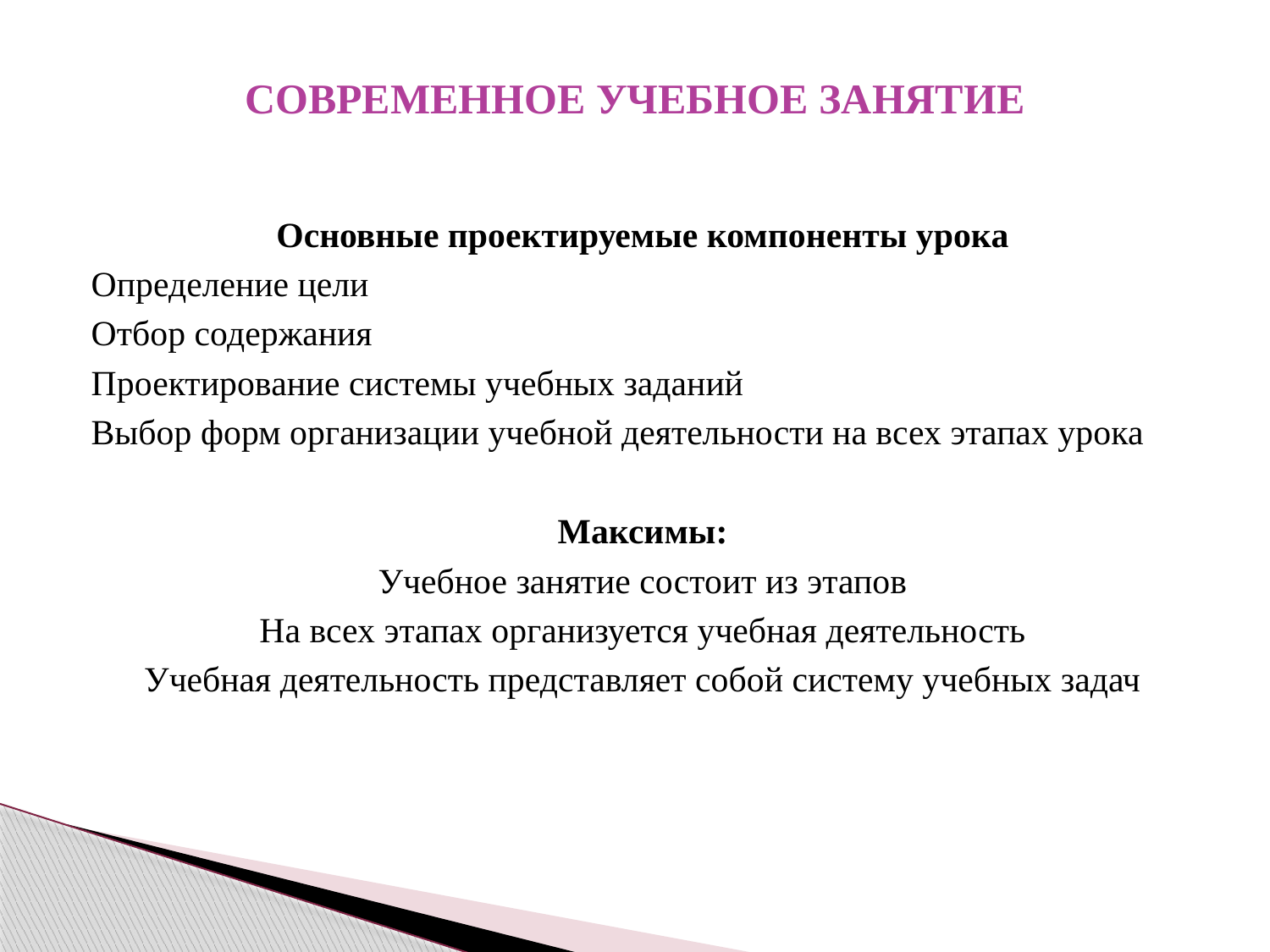

# СОВРЕМЕННОЕ УЧЕБНОЕ ЗАНЯТИЕ
Основные проектируемые компоненты урока
Определение цели
Отбор содержания
Проектирование системы учебных заданий
Выбор форм организации учебной деятельности на всех этапах урока

Максимы:
Учебное занятие состоит из этапов
На всех этапах организуется учебная деятельность
Учебная деятельность представляет собой систему учебных задач